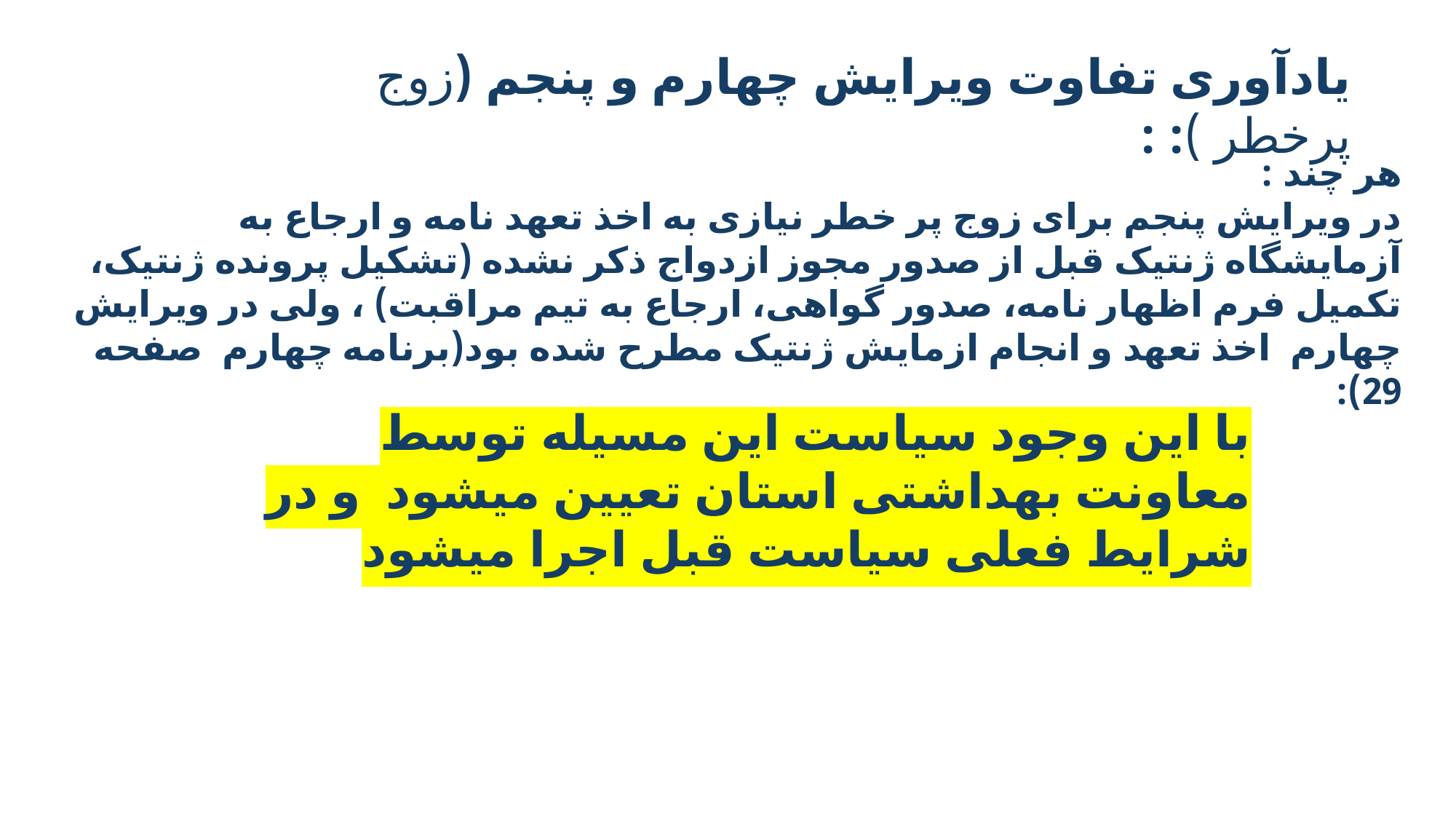

یادآوری تفاوت ویرایش چهارم و پنجم (زوج پرخطر ): :
هر چند :
در ویرایش پنجم برای زوج پر خطر نیازی به اخذ تعهد نامه و ارجاع به آزمایشگاه ژنتیک قبل از صدور مجوز ازدواج ذکر نشده (تشکیل پرونده ژنتیک، تکمیل فرم اظهار نامه، صدور گواهی، ارجاع به تیم مراقبت) ، ولی در ویرایش چهارم  اخذ تعهد و انجام ازمایش ژنتیک مطرح شده بود(برنامه چهارم  صفحه 29):
با این وجود سیاست این مسیله توسط معاونت بهداشتی استان تعیین میشود  و در شرایط فعلی سیاست قبل اجرا میشود